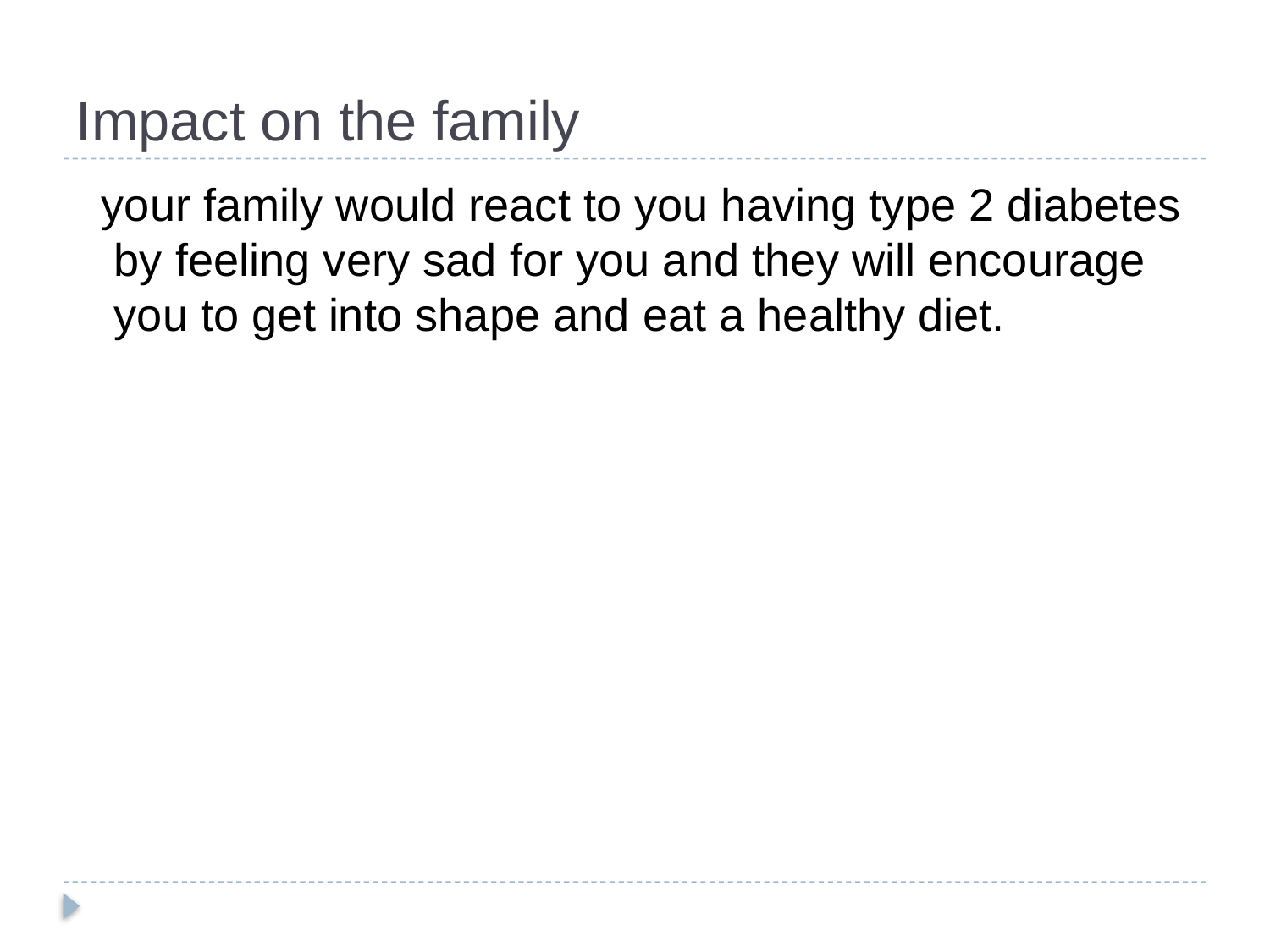

# Impact on the family
  your family would react to you having type 2 diabetes by feeling very sad for you and they will encourage you to get into shape and eat a healthy diet.